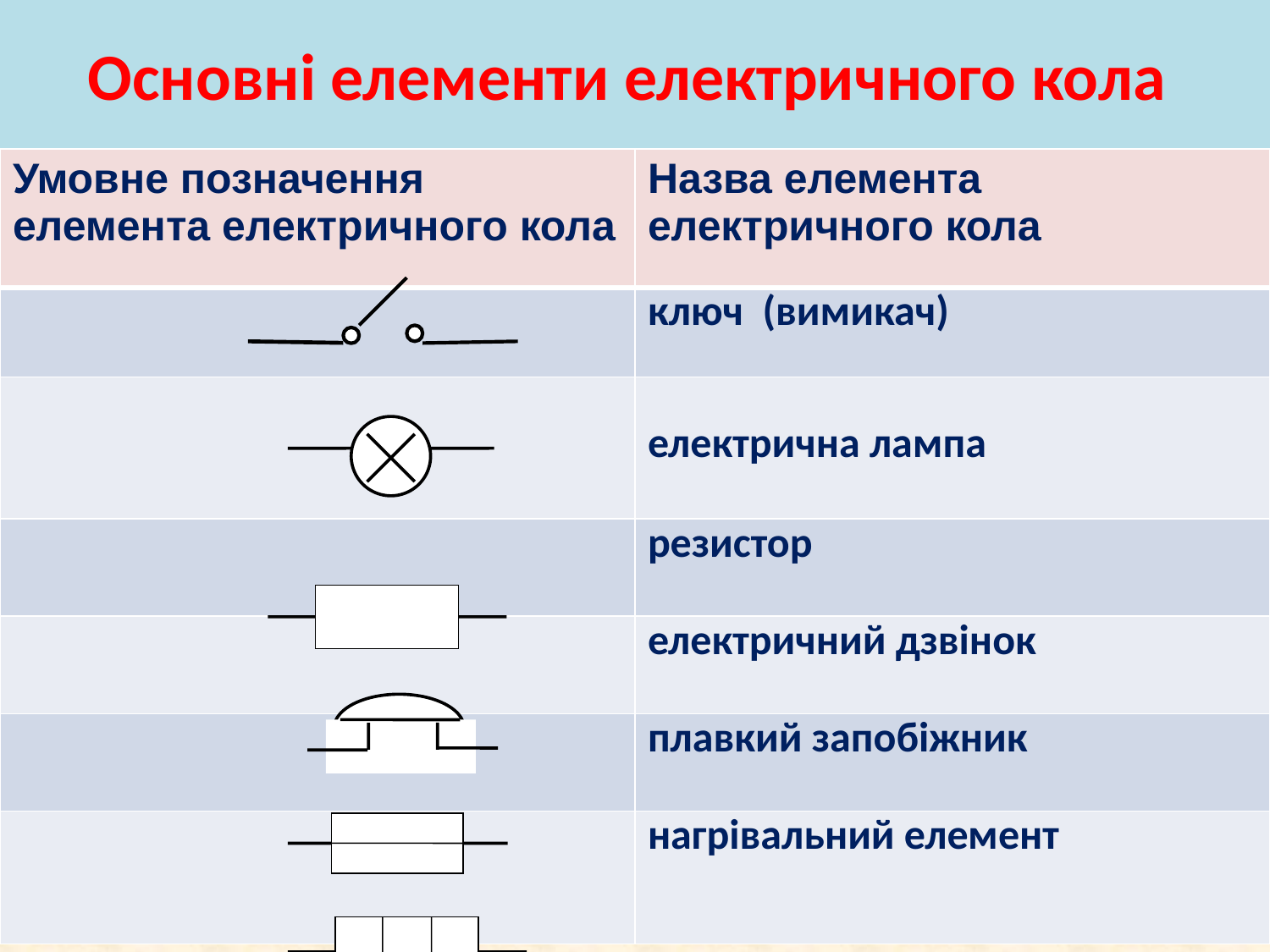

# Основні елементи електричного кола
| Умовне позначення елемента електричного кола | Назва елемента електричного кола |
| --- | --- |
|  | ключ (вимикач) |
|  | електрична лампа |
|  | резистор |
|  | електричний дзвінок |
|  | плавкий запобіжник |
|  | нагрівальний елемент |